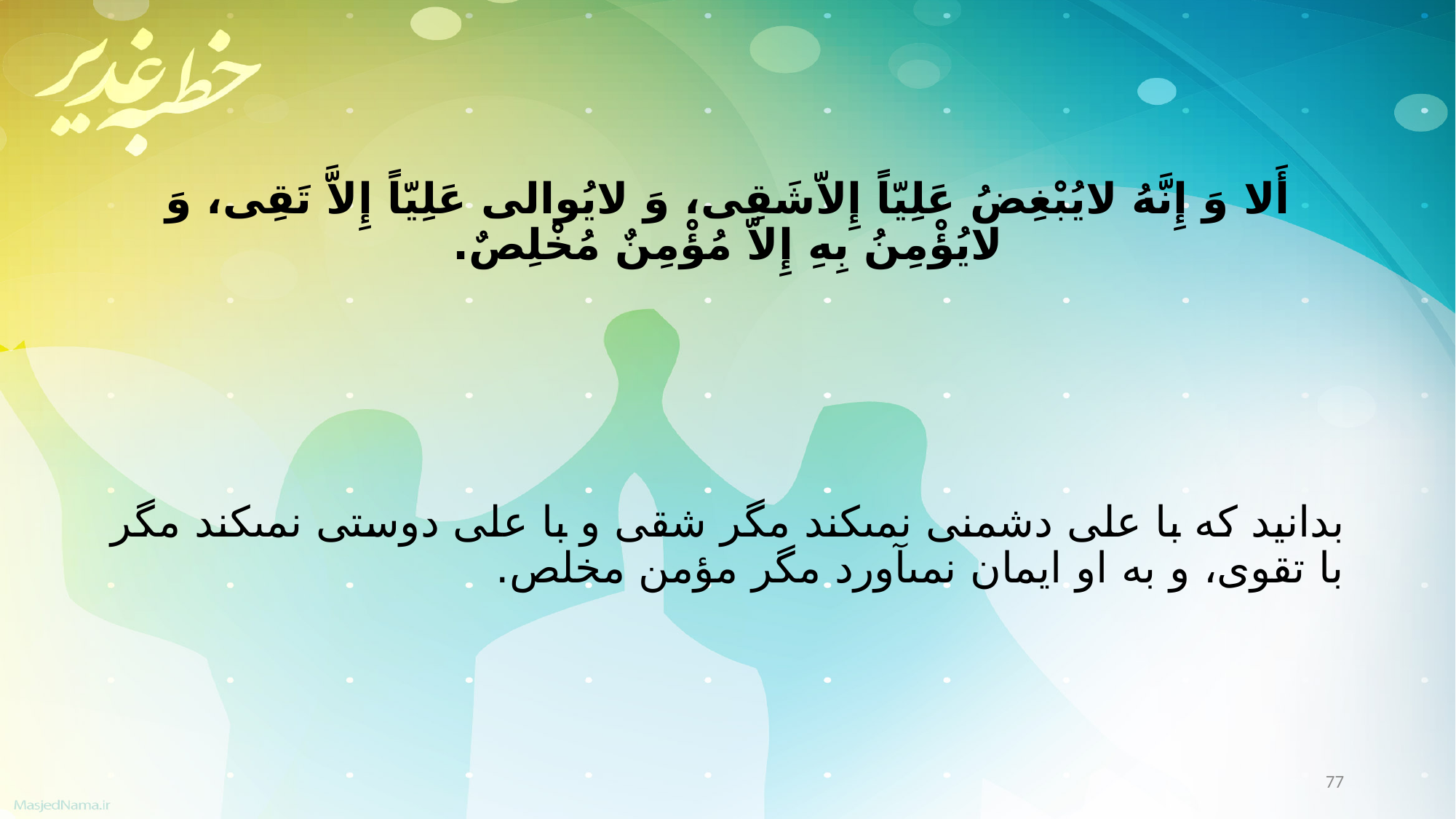

أَلا وَ إِنَّهُ لایُبْغِضُ عَلِیّاً إِلاّشَقِی، وَ لایُوالی عَلِیّاً إِلاَّ تَقِی، وَ لایُؤْمِنُ بِهِ إِلاّ مُؤْمِنٌ مُخْلِصٌ.
بدانید که با على دشمنى نمى‏کند مگر شقى و با على دوستى نمى‏کند مگر با تقوى، و به او ایمان نمى‏آورد مگر مؤمن مخلص.
77